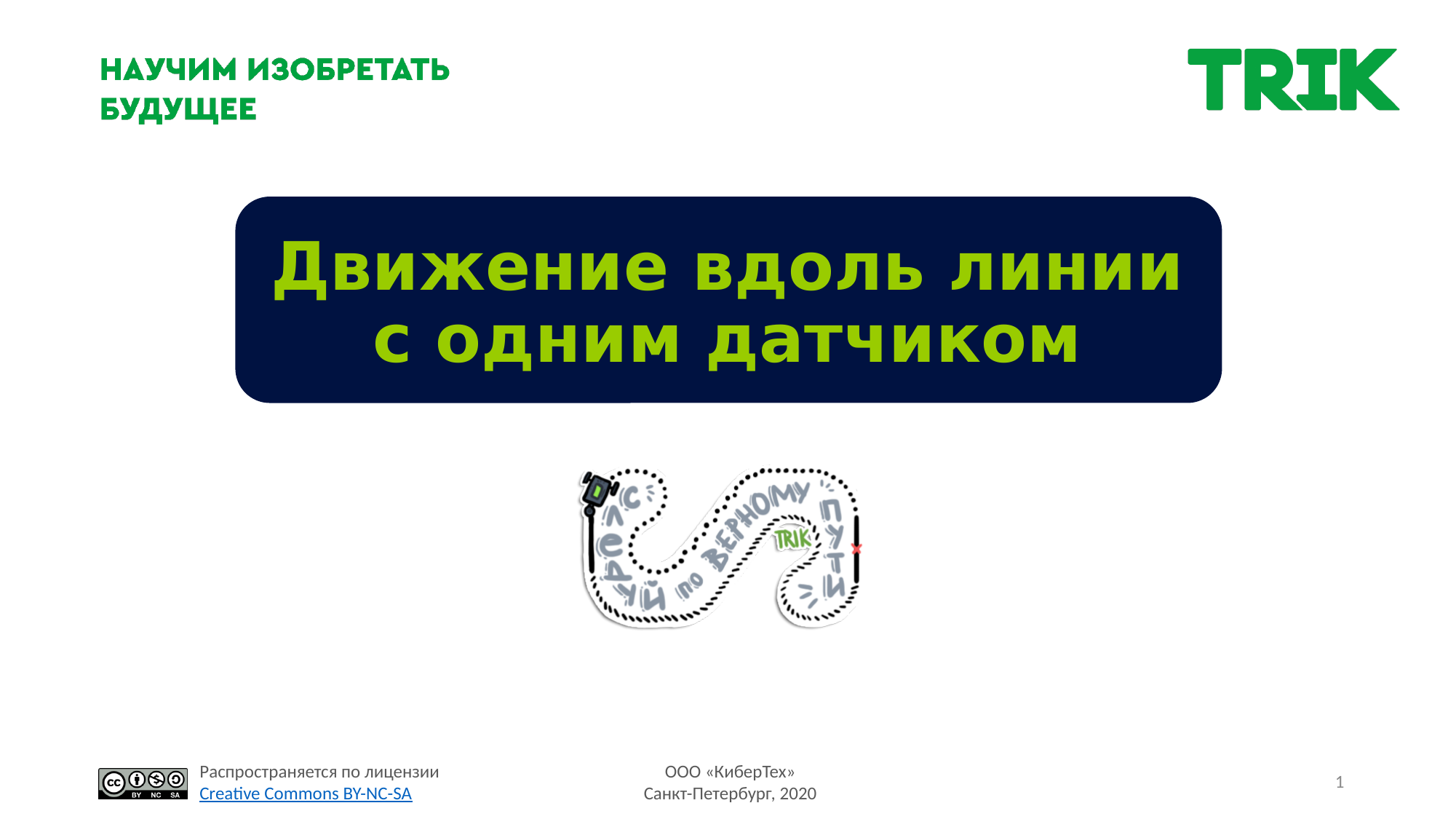

# Движение вдоль линии с одним датчиком
1